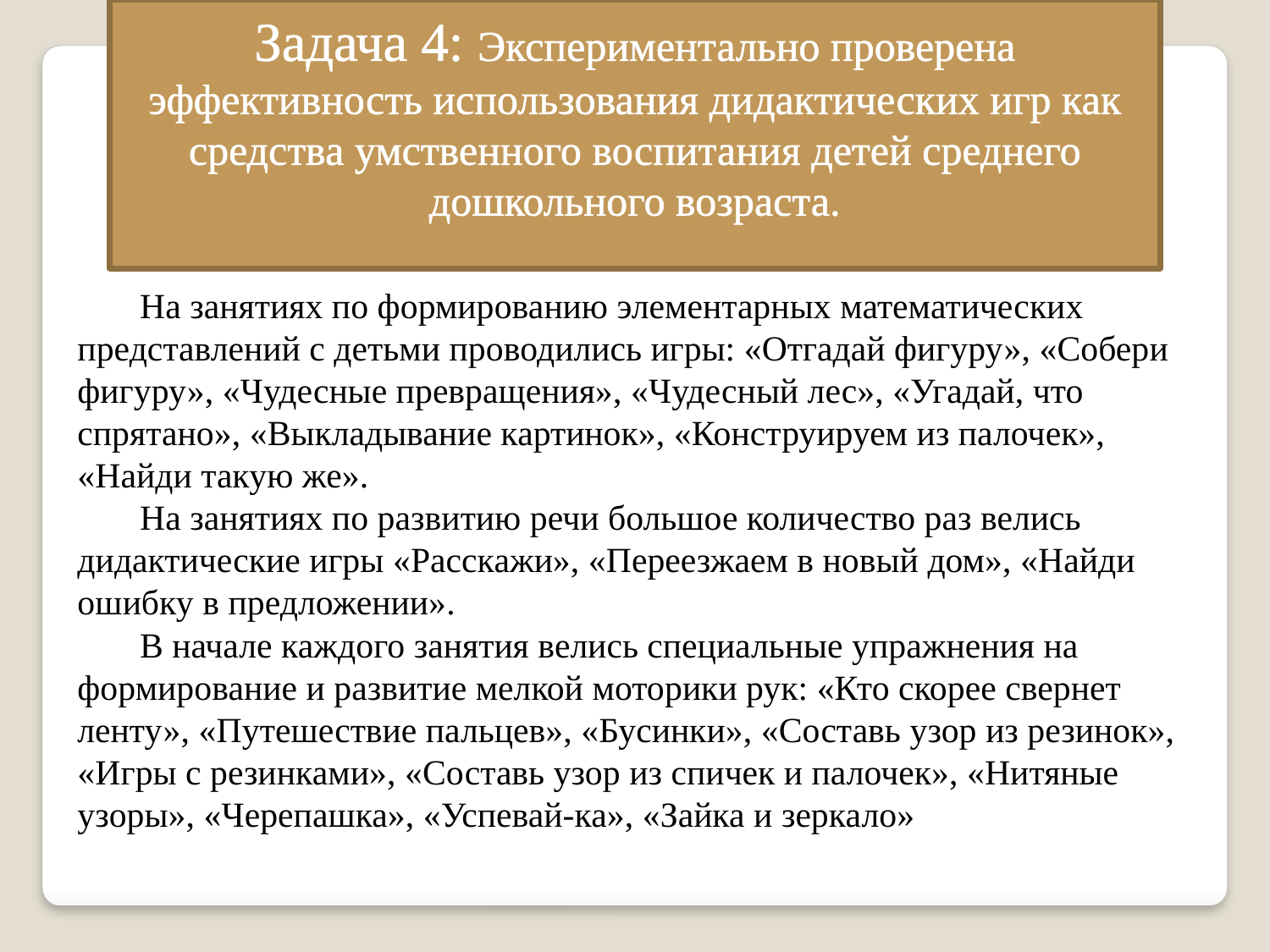

Задача 4: Экспериментально проверена эффективность использования дидактических игр как средства умственного воспитания детей среднего дошкольного возраста.

На занятиях по формированию элементарных математических представлений с детьми проводились игры: «Отгадай фигуру», «Собери фигуру», «Чудесные превращения», «Чудесный лес», «Угадай, что спрятано», «Выкладывание картинок», «Конструируем из палочек», «Найди такую же».
На занятиях по развитию речи большое количество раз велись дидактические игры «Расскажи», «Переезжаем в новый дом», «Найди ошибку в предложении».
В начале каждого занятия велись специальные упражнения на формирование и развитие мелкой моторики рук: «Кто скорее свернет ленту», «Путешествие пальцев», «Бусинки», «Составь узор из резинок», «Игры с резинками», «Составь узор из спичек и палочек», «Нитяные узоры», «Черепашка», «Успевай-ка», «Зайка и зеркало»